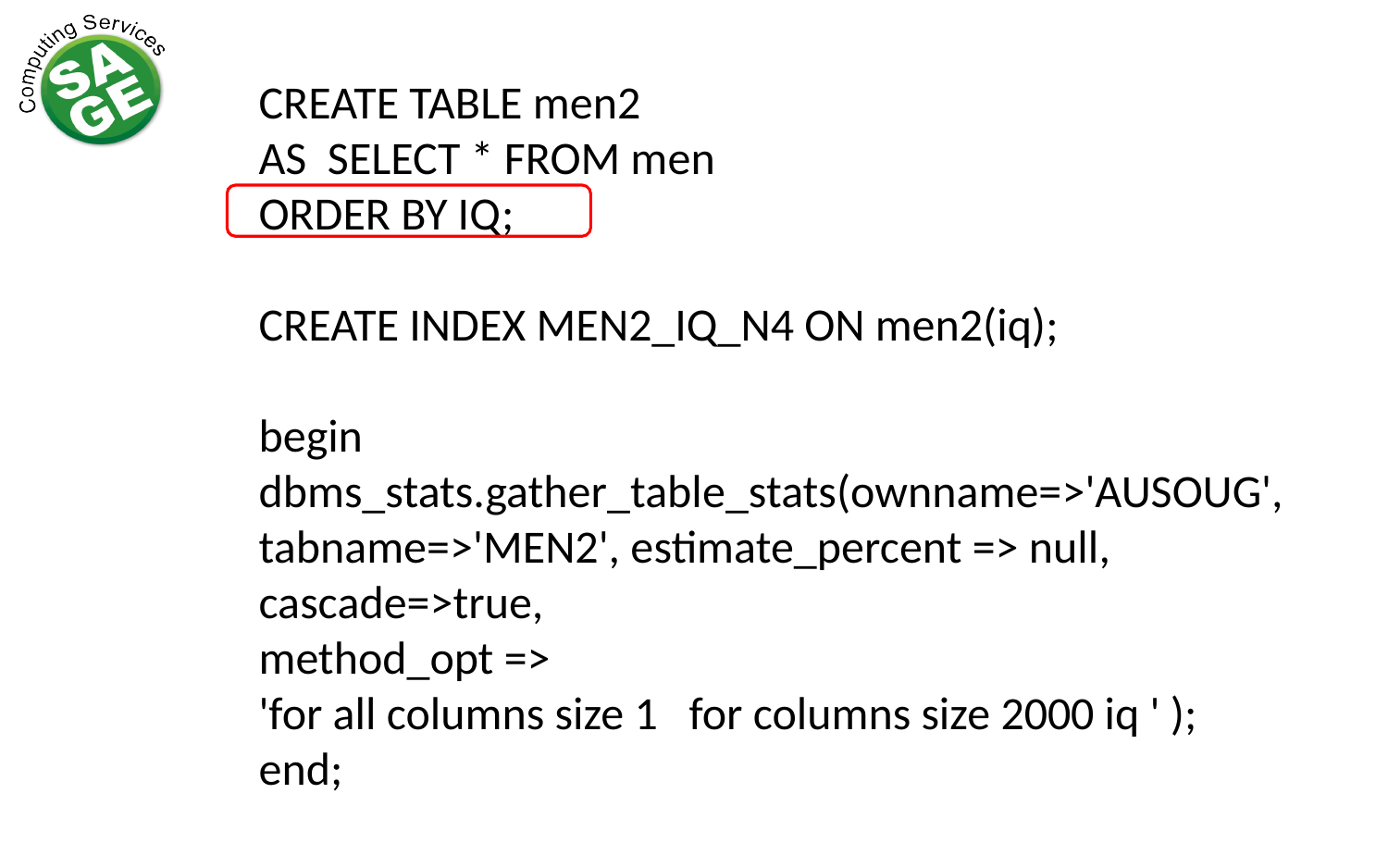

CREATE TABLE men2
AS  SELECT * FROM men
ORDER BY IQ;

CREATE INDEX MEN2_IQ_N4 ON men2(iq);

begin
dbms_stats.gather_table_stats(ownname=>'AUSOUG',
tabname=>'MEN2', estimate_percent => null,
cascade=>true,
method_opt =>
'for all columns size 1   for columns size 2000 iq ' );
end;